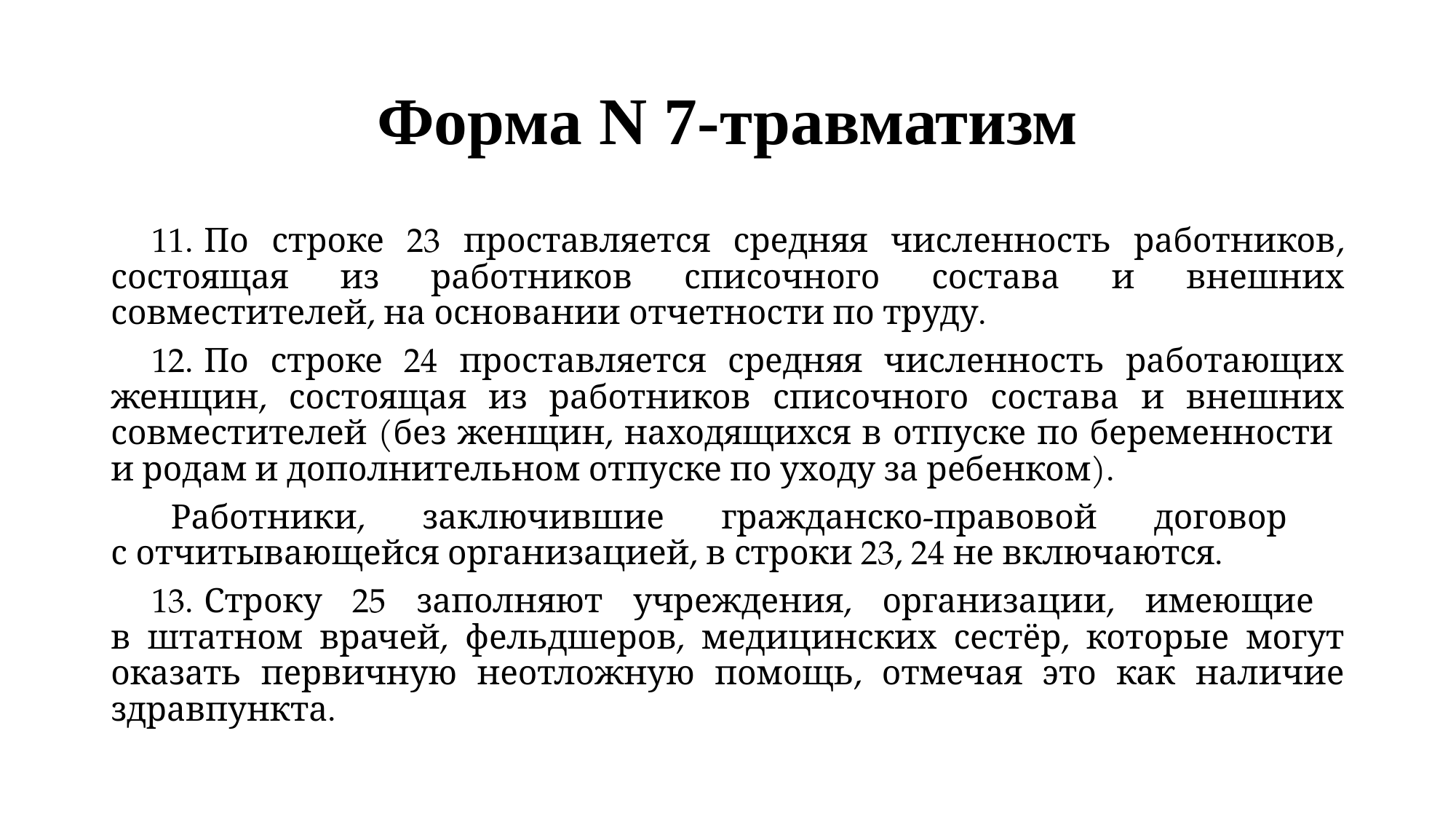

# Форма N 7-травматизм
По строке 23 проставляется средняя численность работников, состоящая из работников списочного состава и внешних совместителей, на основании отчетности по труду.
По строке 24 проставляется средняя численность работающих женщин, состоящая из работников списочного состава и внешних совместителей (без женщин, находящихся в отпуске по беременности
и родам и дополнительном отпуске по уходу за ребенком).
Работники, заключившие гражданско-правовой договор
с отчитывающейся организацией, в строки 23, 24 не включаются.
Строку 25 заполняют учреждения, организации, имеющие
в штатном врачей, фельдшеров, медицинских сестёр, которые могут оказать первичную неотложную помощь, отмечая это как наличие здравпункта.